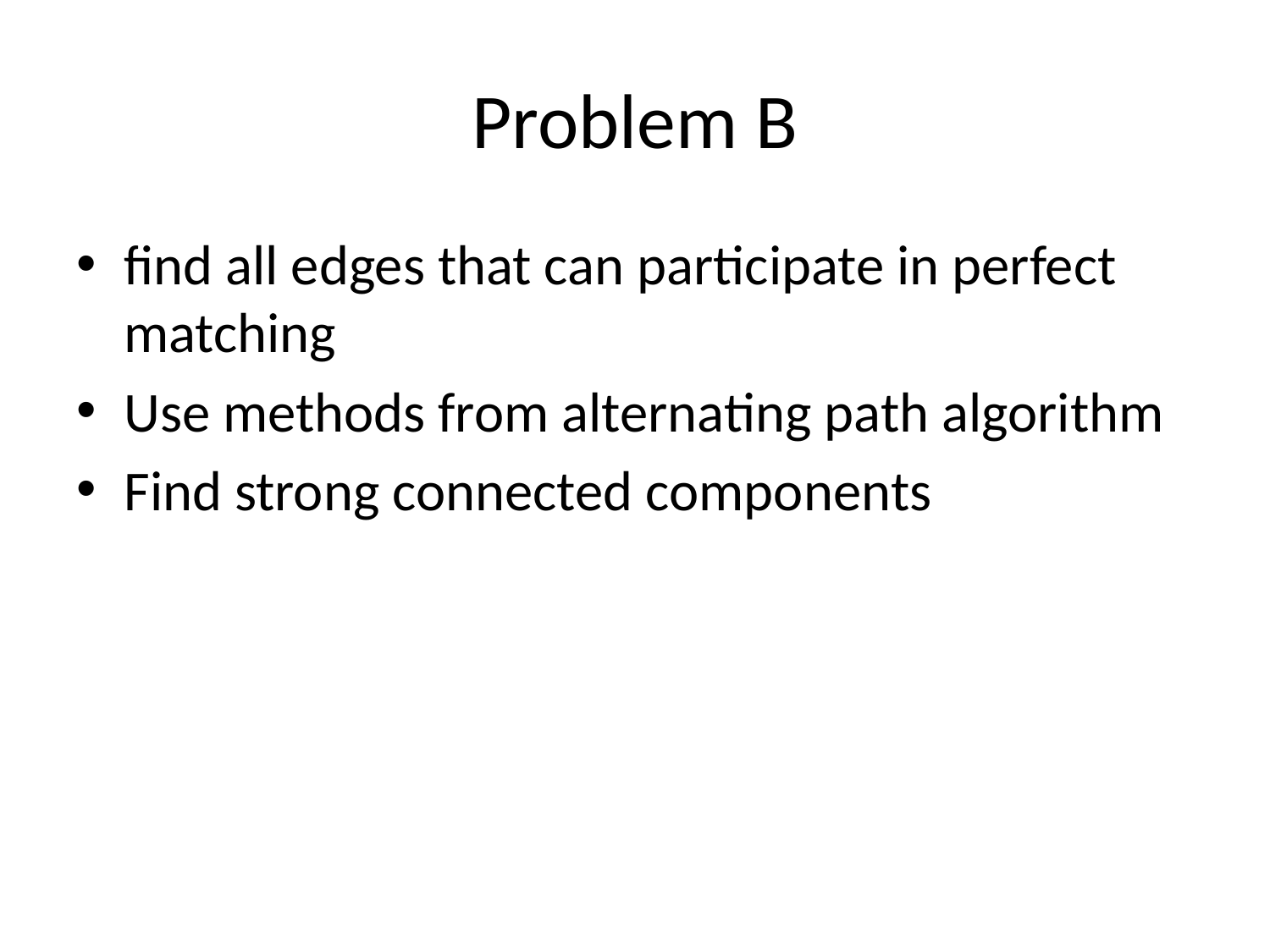

# Problem B
find all edges that can participate in perfect matching
Use methods from alternating path algorithm
Find strong connected components